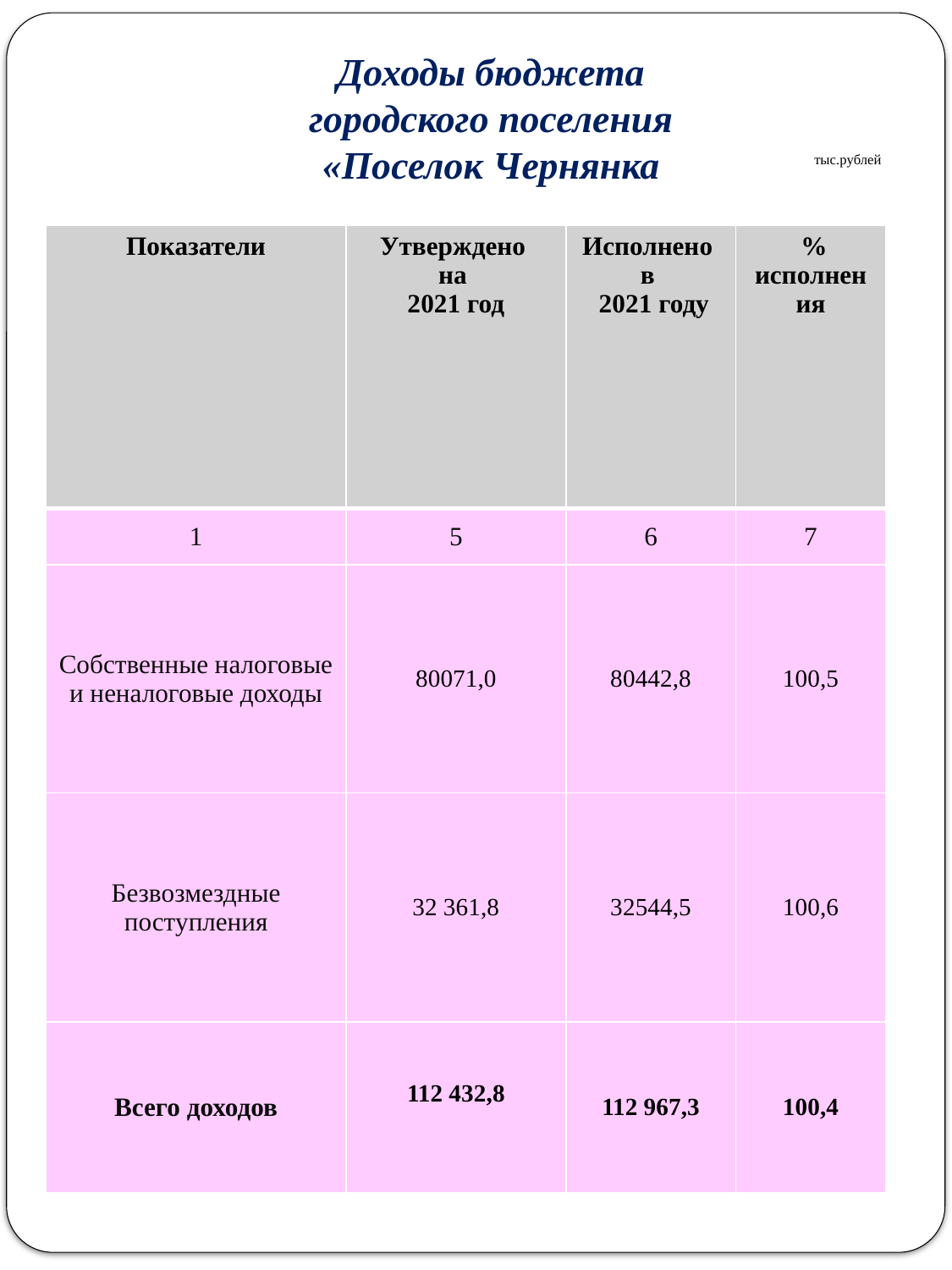

Доходы бюджета
городского поселения
«Поселок Чернянка
тыс.рублей
| Показатели | Утверждено на 2021 год | Исполнено в 2021 году | % исполнения |
| --- | --- | --- | --- |
| 1 | 5 | 6 | 7 |
| Собственные налоговые и неналоговые доходы | 80071,0 | 80442,8 | 100,5 |
| Безвозмездные поступления | 32 361,8 | 32544,5 | 100,6 |
| Всего доходов | 112 432,8 | 112 967,3 | 100,4 |